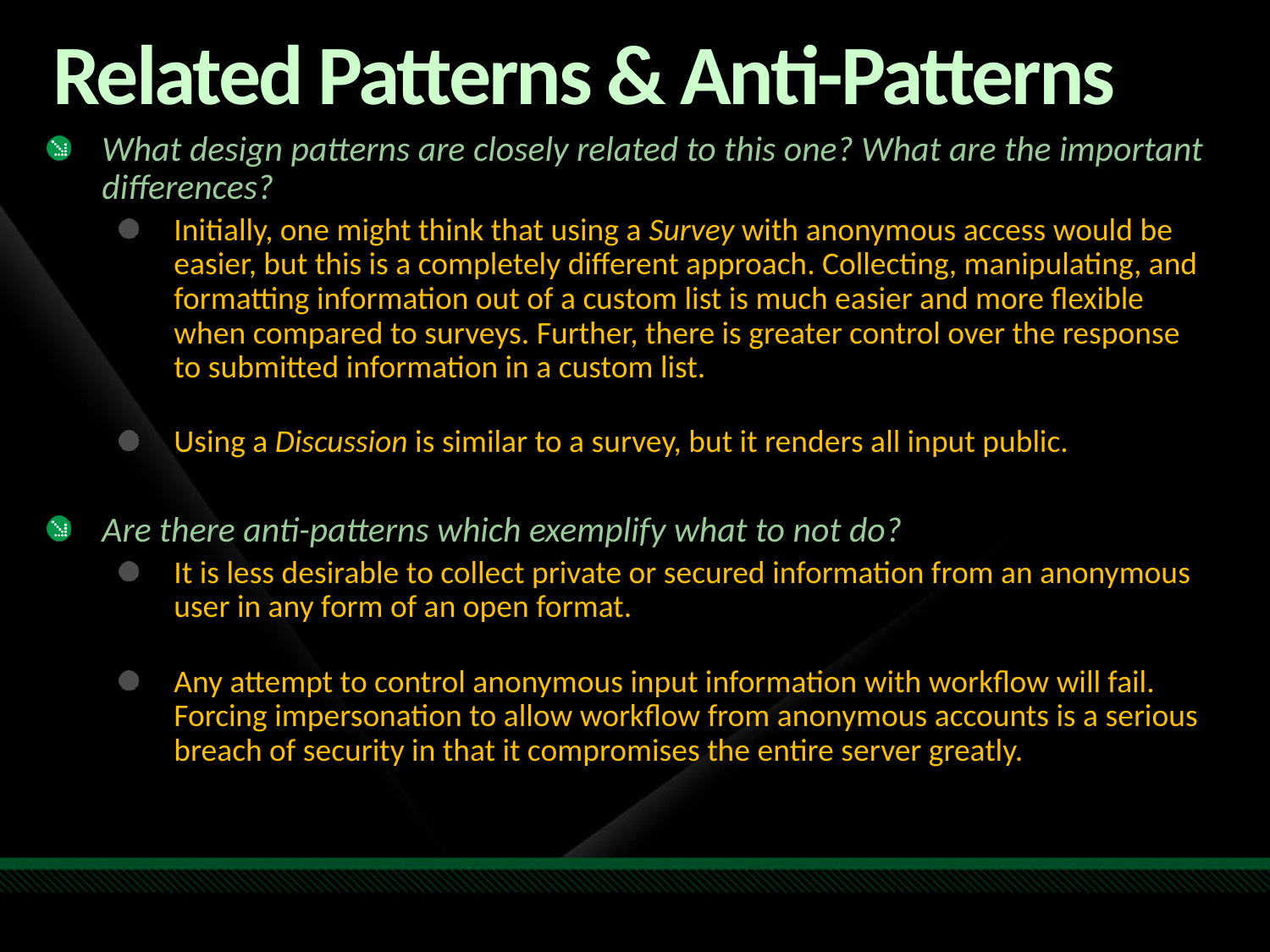

# Related Patterns & Anti-Patterns
What design patterns are closely related to this one? What are the important differences?
Initially, one might think that using a Survey with anonymous access would be easier, but this is a completely different approach. Collecting, manipulating, and formatting information out of a custom list is much easier and more flexible when compared to surveys. Further, there is greater control over the response to submitted information in a custom list.
Using a Discussion is similar to a survey, but it renders all input public.

Are there anti-patterns which exemplify what to not do?
It is less desirable to collect private or secured information from an anonymous user in any form of an open format.
Any attempt to control anonymous input information with workflow will fail. Forcing impersonation to allow workflow from anonymous accounts is a serious breach of security in that it compromises the entire server greatly.